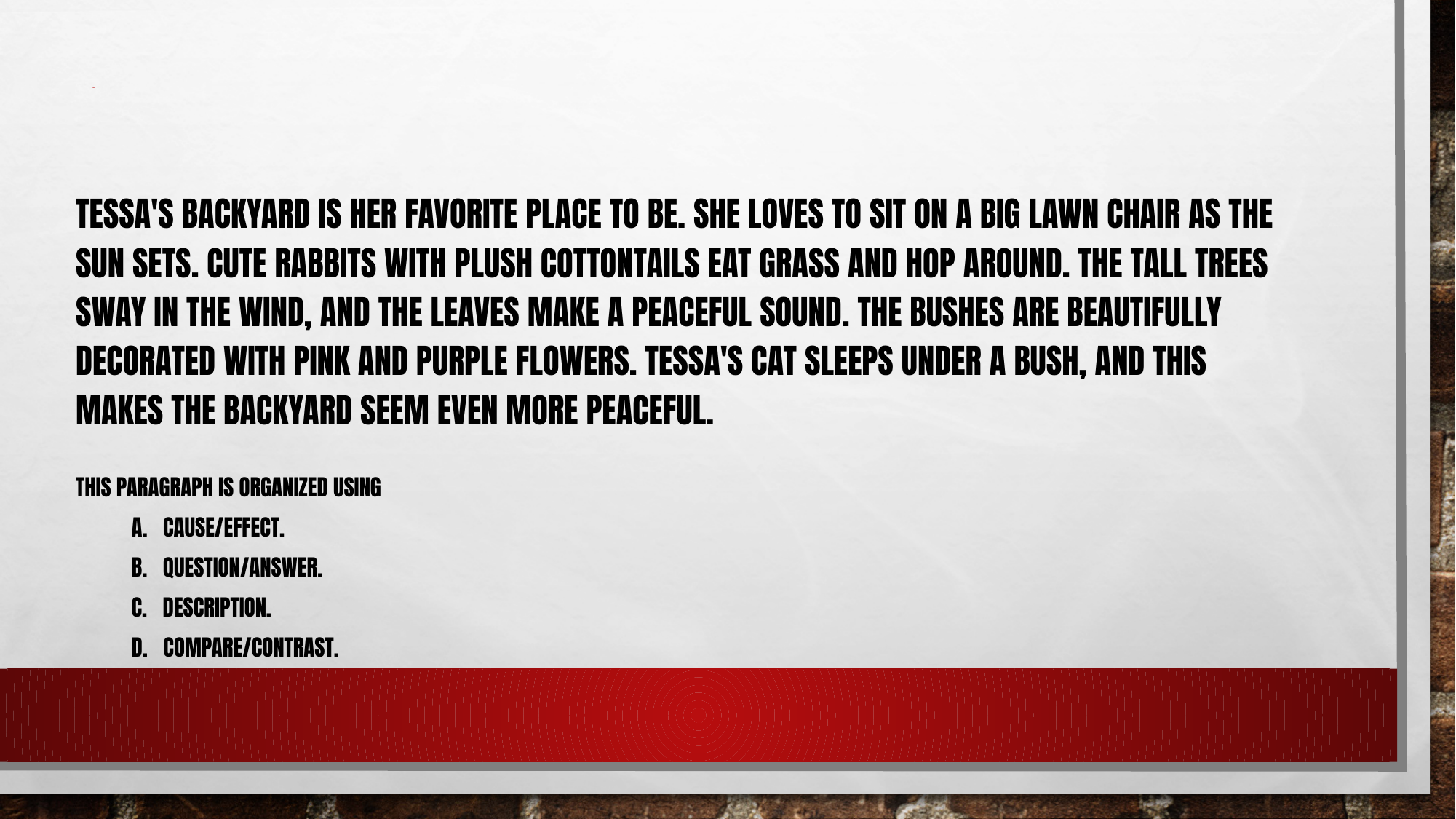

# Example
Tessa's backyard is her favorite place to be. She loves to sit on a big lawn chair as the sun sets. Cute rabbits with plush cottontails eat grass and hop around. The tall trees sway in the wind, and the leaves make a peaceful sound. The bushes are beautifully decorated with pink and purple flowers. Tessa's cat sleeps under a bush, and this makes the backyard seem even more peaceful.

This paragraph is organized using
 	A.   cause/effect.
 	B.   question/answer.
 	C.   description.
 	D.   compare/contrast.